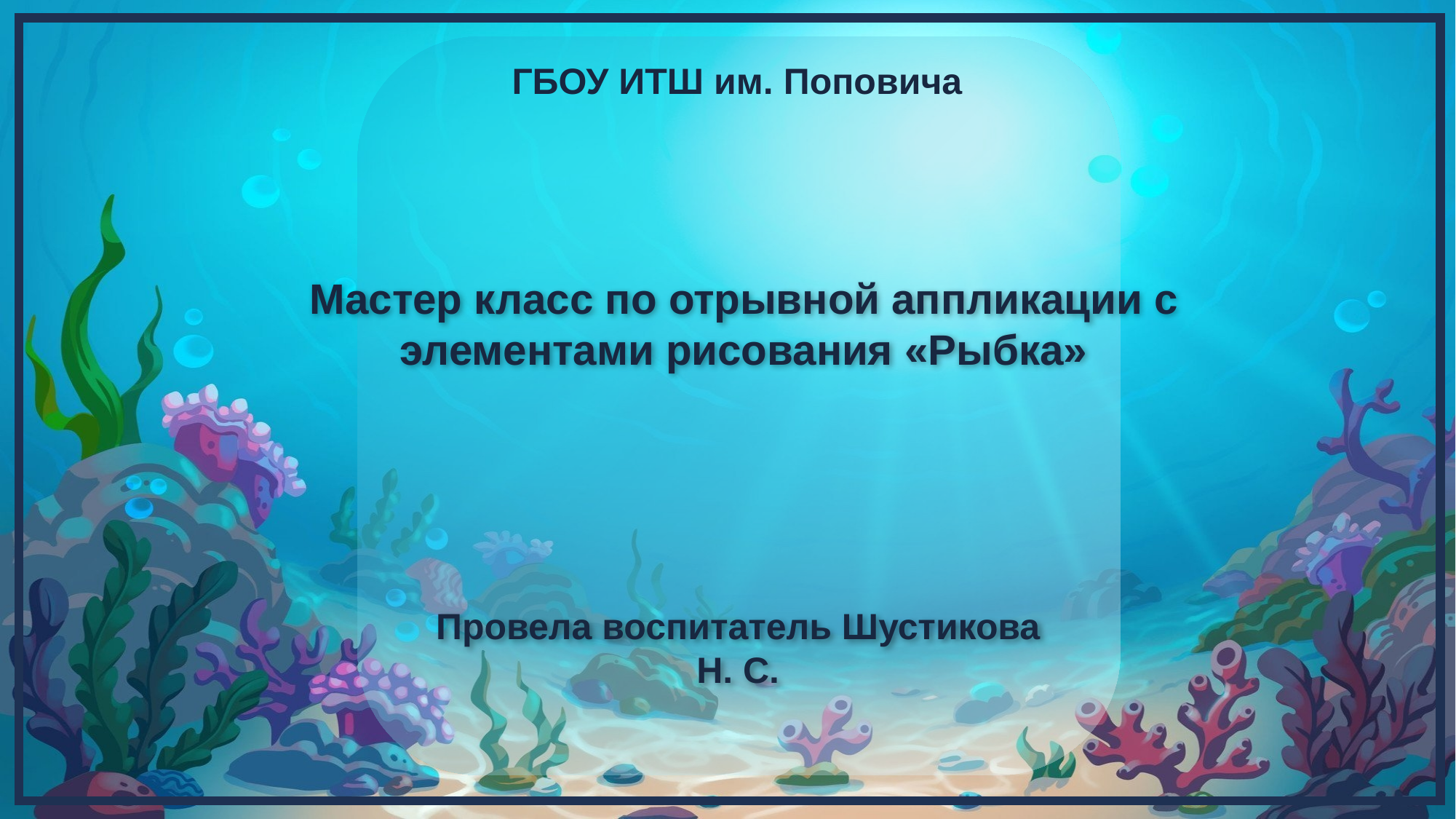

ГБОУ ИТШ им. Поповича
Мастер класс по отрывной аппликации с элементами рисования «Рыбка»
Провела воспитатель Шустикова Н. С.